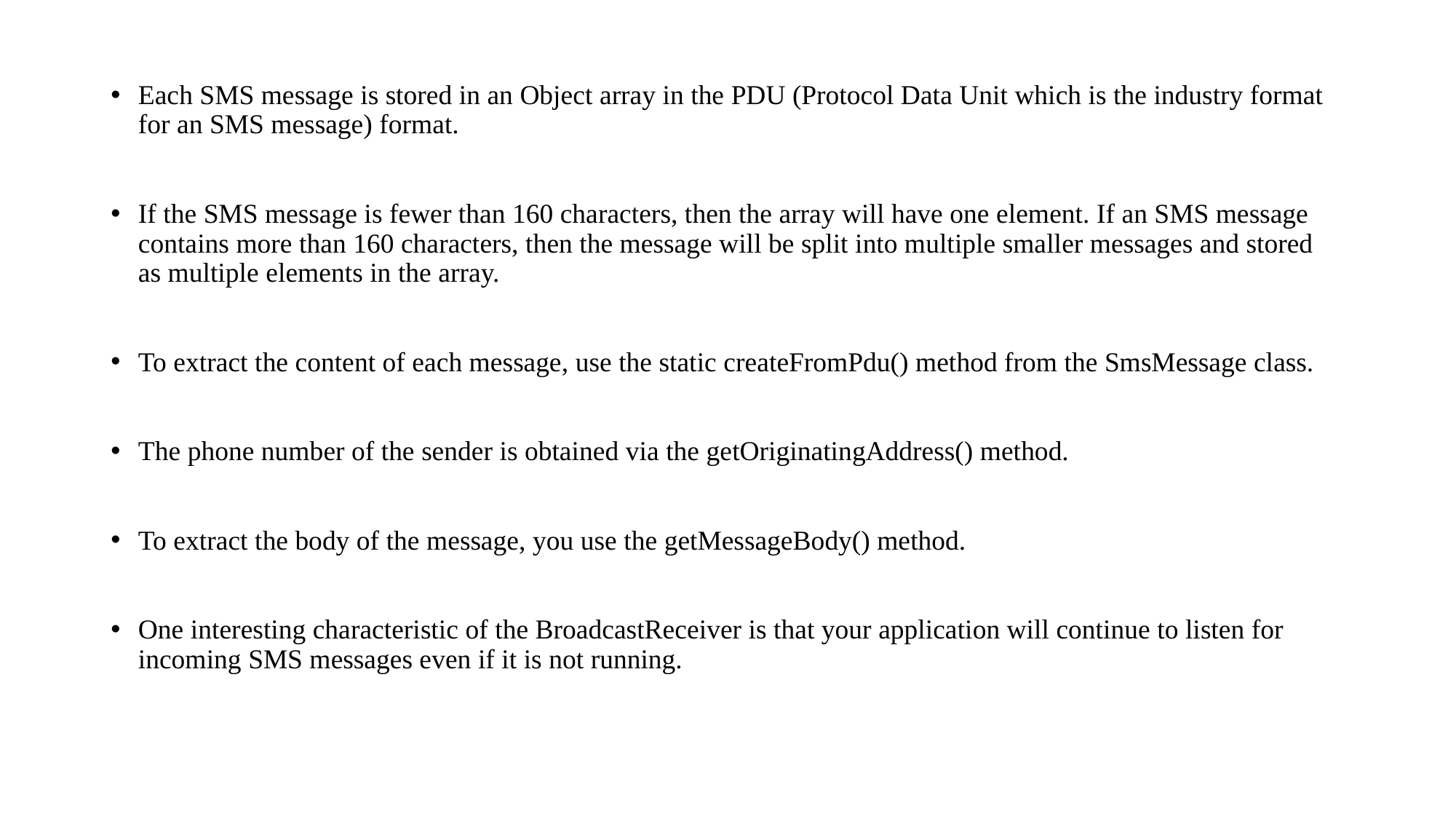

Each SMS message is stored in an Object array in the PDU (Protocol Data Unit which is the industry format for an SMS message) format.

If the SMS message is fewer than 160 characters, then the array will have one element. If an SMS message contains more than 160 characters, then the message will be split into multiple smaller messages and stored as multiple elements in the array.

To extract the content of each message, use the static createFromPdu() method from the SmsMessage class.

The phone number of the sender is obtained via the getOriginatingAddress() method.

To extract the body of the message, you use the getMessageBody() method.

One interesting characteristic of the BroadcastReceiver is that your application will continue to listen for incoming SMS messages even if it is not running.